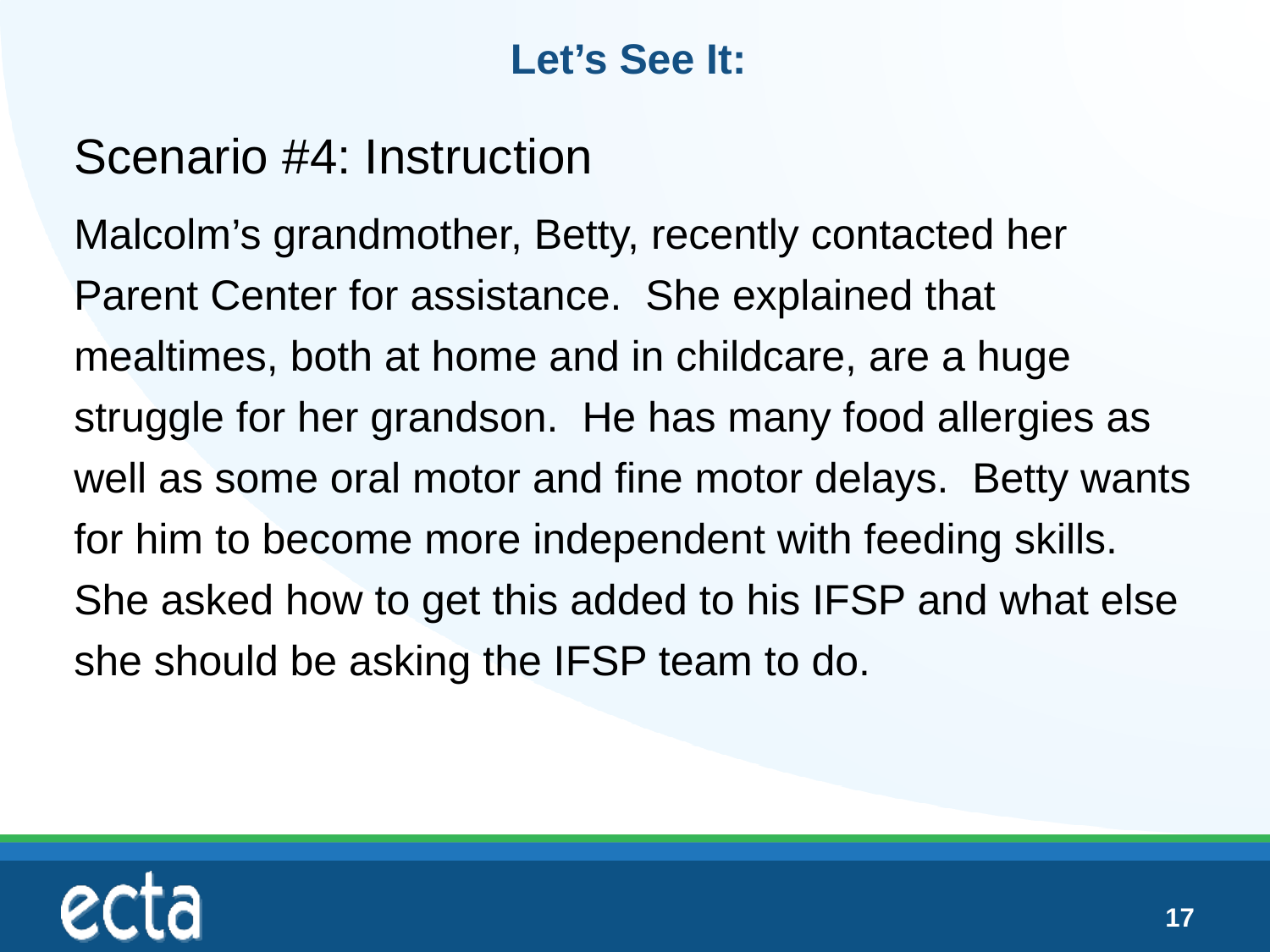

# Let’s See It:
Scenario #4: Instruction
Malcolm’s grandmother, Betty, recently contacted her Parent Center for assistance.  She explained that mealtimes, both at home and in childcare, are a huge struggle for her grandson.  He has many food allergies as well as some oral motor and fine motor delays.  Betty wants for him to become more independent with feeding skills.  She asked how to get this added to his IFSP and what else she should be asking the IFSP team to do.

17